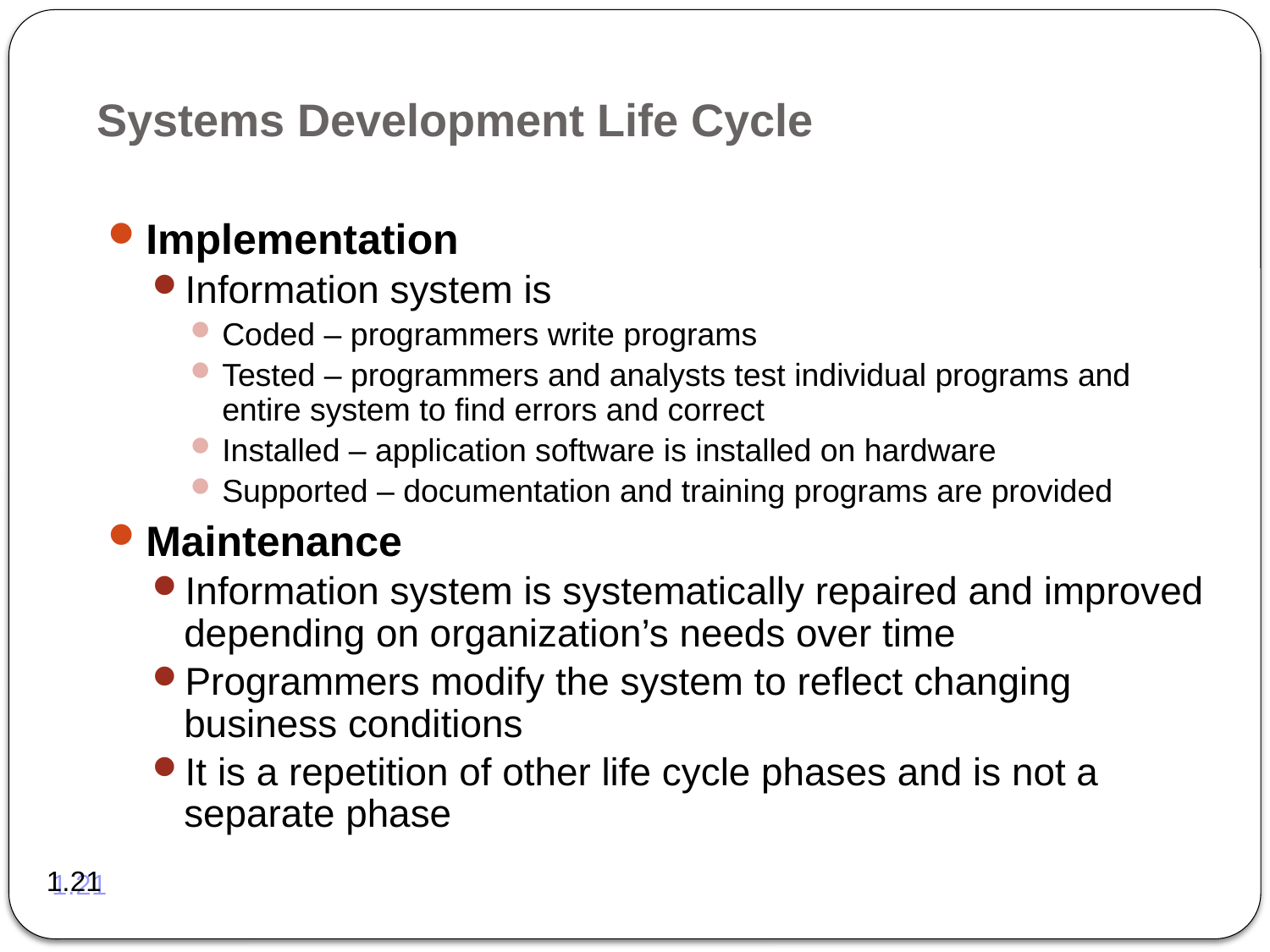

# Systems Development Life Cycle
Implementation
Information system is
Coded – programmers write programs
Tested – programmers and analysts test individual programs and entire system to find errors and correct
Installed – application software is installed on hardware
Supported – documentation and training programs are provided
Maintenance
Information system is systematically repaired and improved depending on organization’s needs over time
Programmers modify the system to reflect changing business conditions
It is a repetition of other life cycle phases and is not a separate phase

1.21